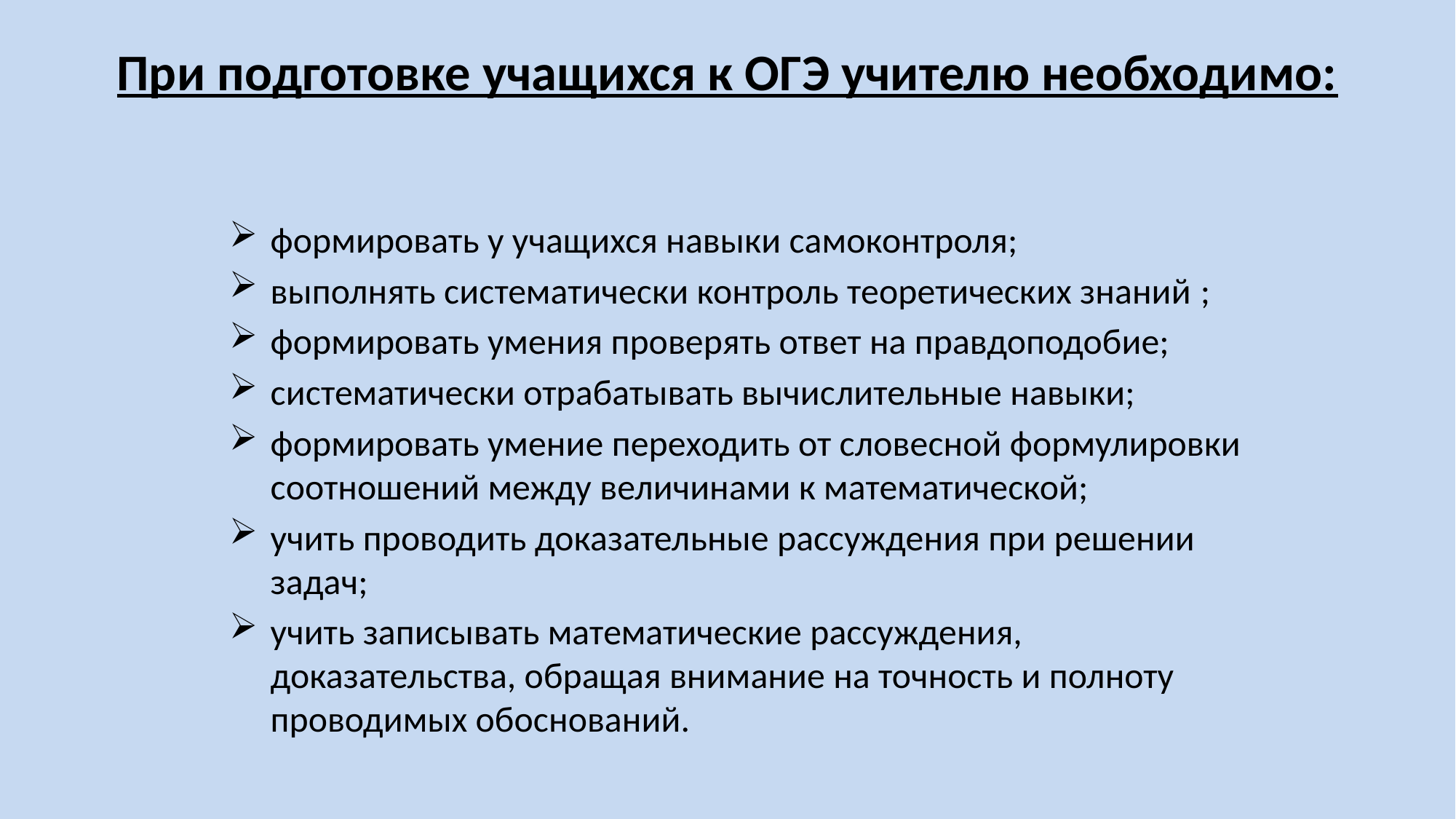

# При подготовке учащихся к ОГЭ учителю необходимо:

формировать у учащихся навыки самоконтроля;
выполнять систематически контроль теоретических знаний ;
формировать умения проверять ответ на правдоподобие;
систематически отрабатывать вычислительные навыки;
формировать умение переходить от словесной формулировки соотношений между величинами к математической;
учить проводить доказательные рассуждения при решении задач;
учить записывать математические рассуждения, доказательства, обращая внимание на точность и полноту проводимых обоснований.